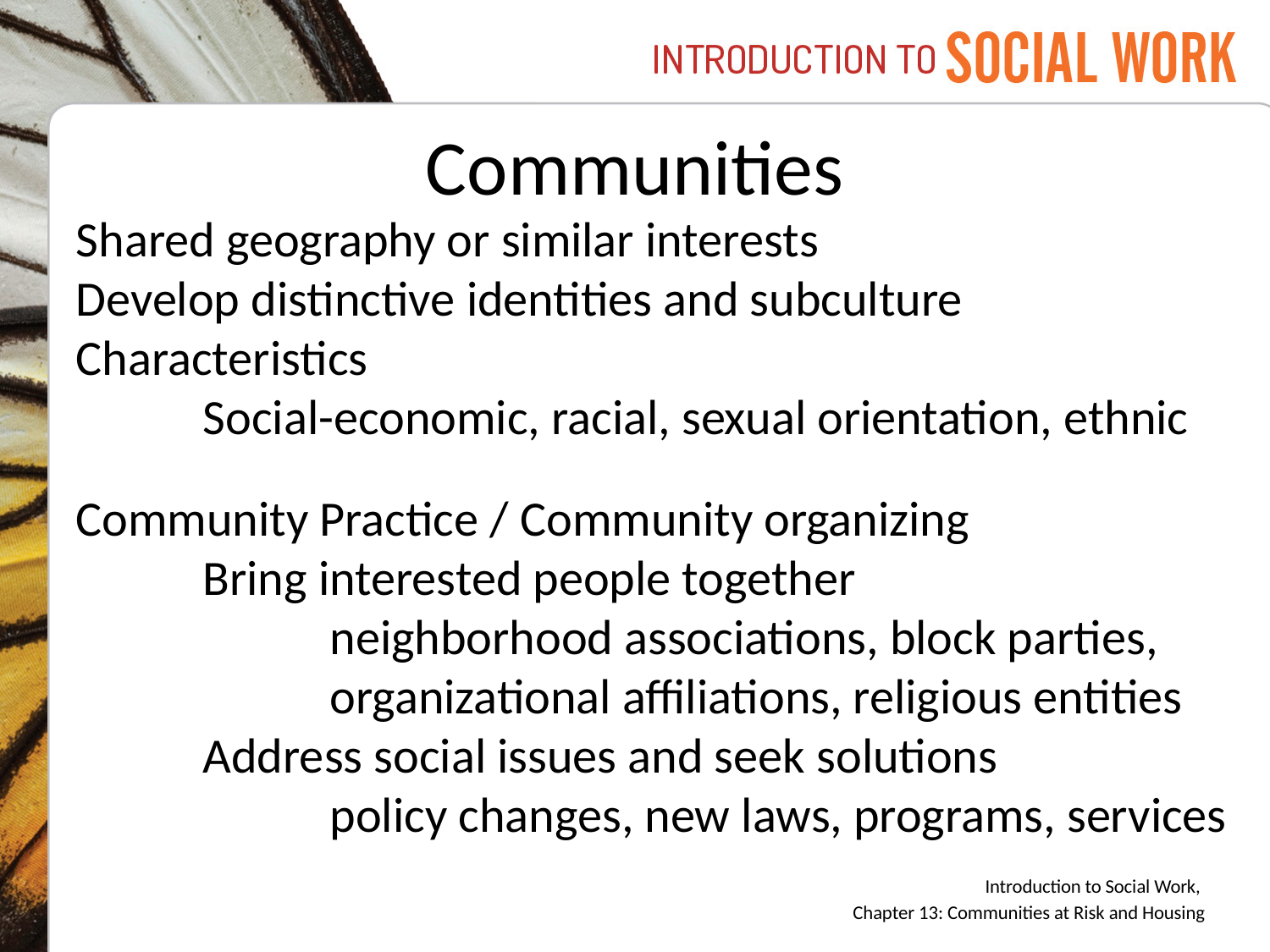

# Communities
Shared geography or similar interests
Develop distinctive identities and subculture
Characteristics
	Social-economic, racial, sexual orientation, ethnic

Community Practice / Community organizing
	Bring interested people together
		neighborhood associations, block parties,
		organizational affiliations, religious entities
	Address social issues and seek solutions
		policy changes, new laws, programs, services

Introduction to Social Work,
Chapter 13: Communities at Risk and Housing